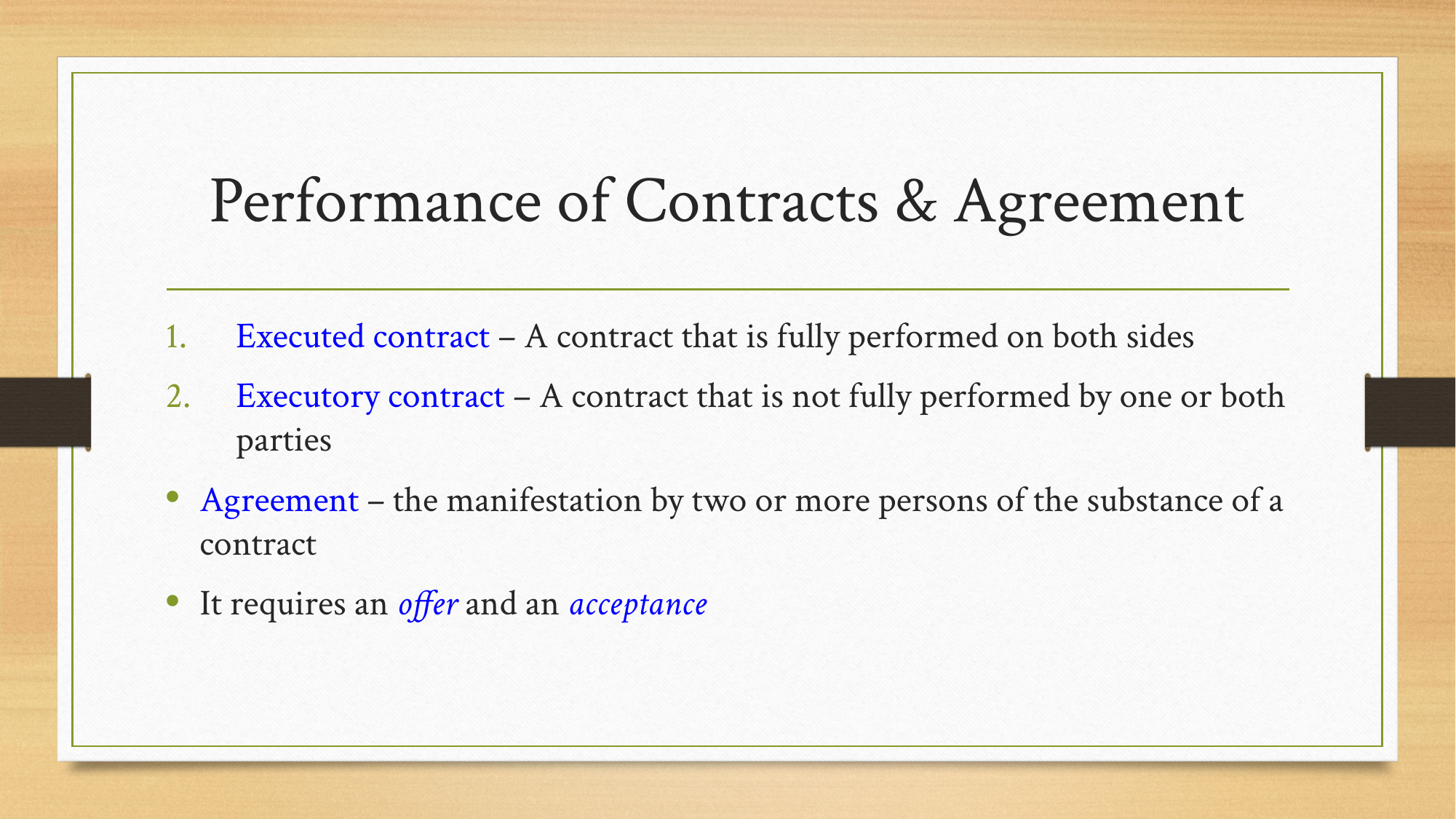

# Performance of Contracts & Agreement
Executed contract – A contract that is fully performed on both sides
Executory contract – A contract that is not fully performed by one or both parties
Agreement – the manifestation by two or more persons of the substance of a contract
It requires an offer and an acceptance